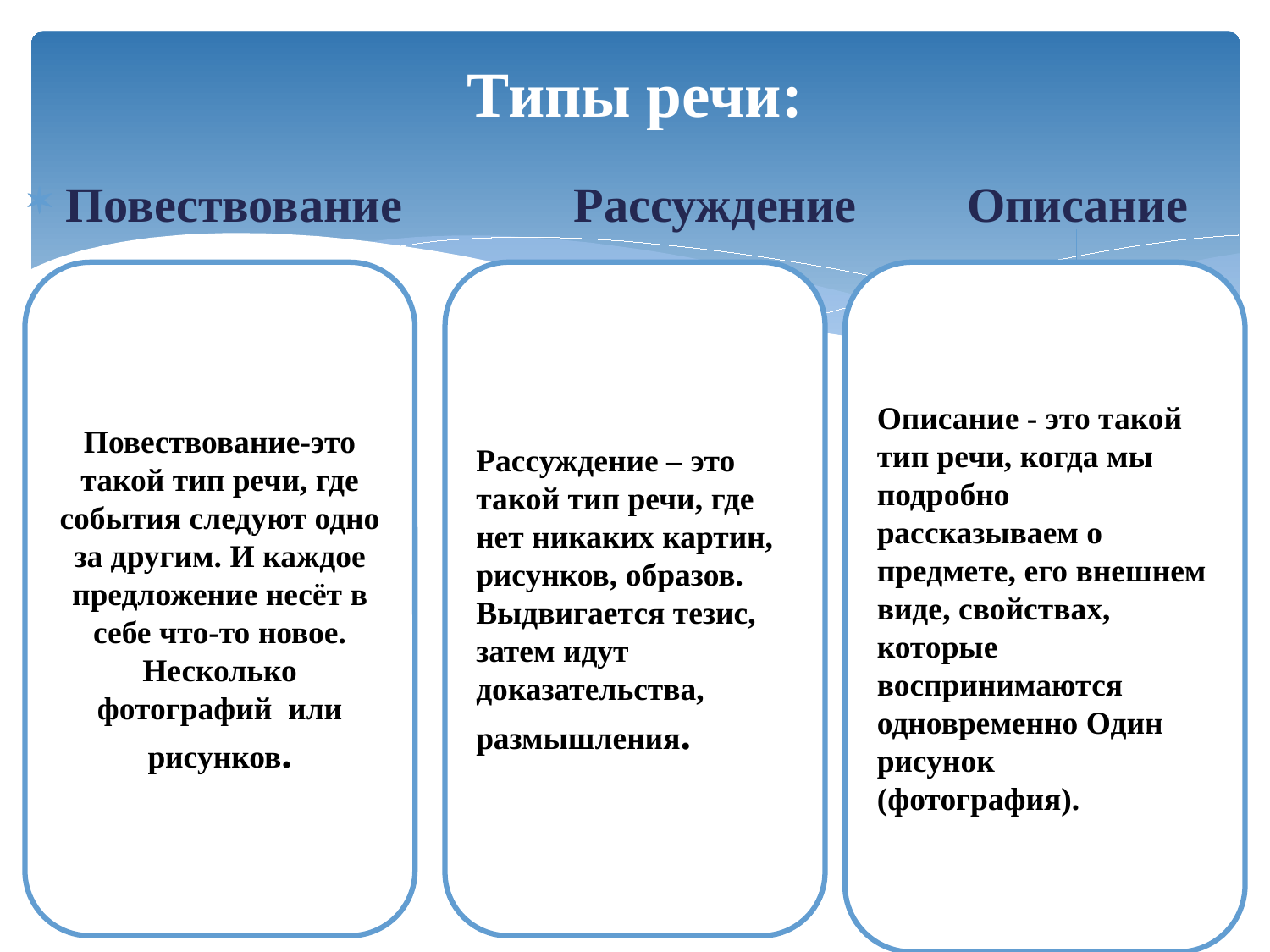

# Типы речи:
Повествование		Рассуждение         Описание

Повествование-это такой тип речи, где события следуют одно за другим. И каждое предложение несёт в себе что-то новое. Несколько фотографий  или рисунков.
Рассуждение – это такой тип речи, где нет никаких картин, рисунков, образов. Выдвигается тезис, затем идут доказательства, размышления.
Описание - это такой тип речи, когда мы подробно рассказываем о предмете, его внешнем виде, свойствах, которые воспринимаются одновременно Один рисунок
(фотография).